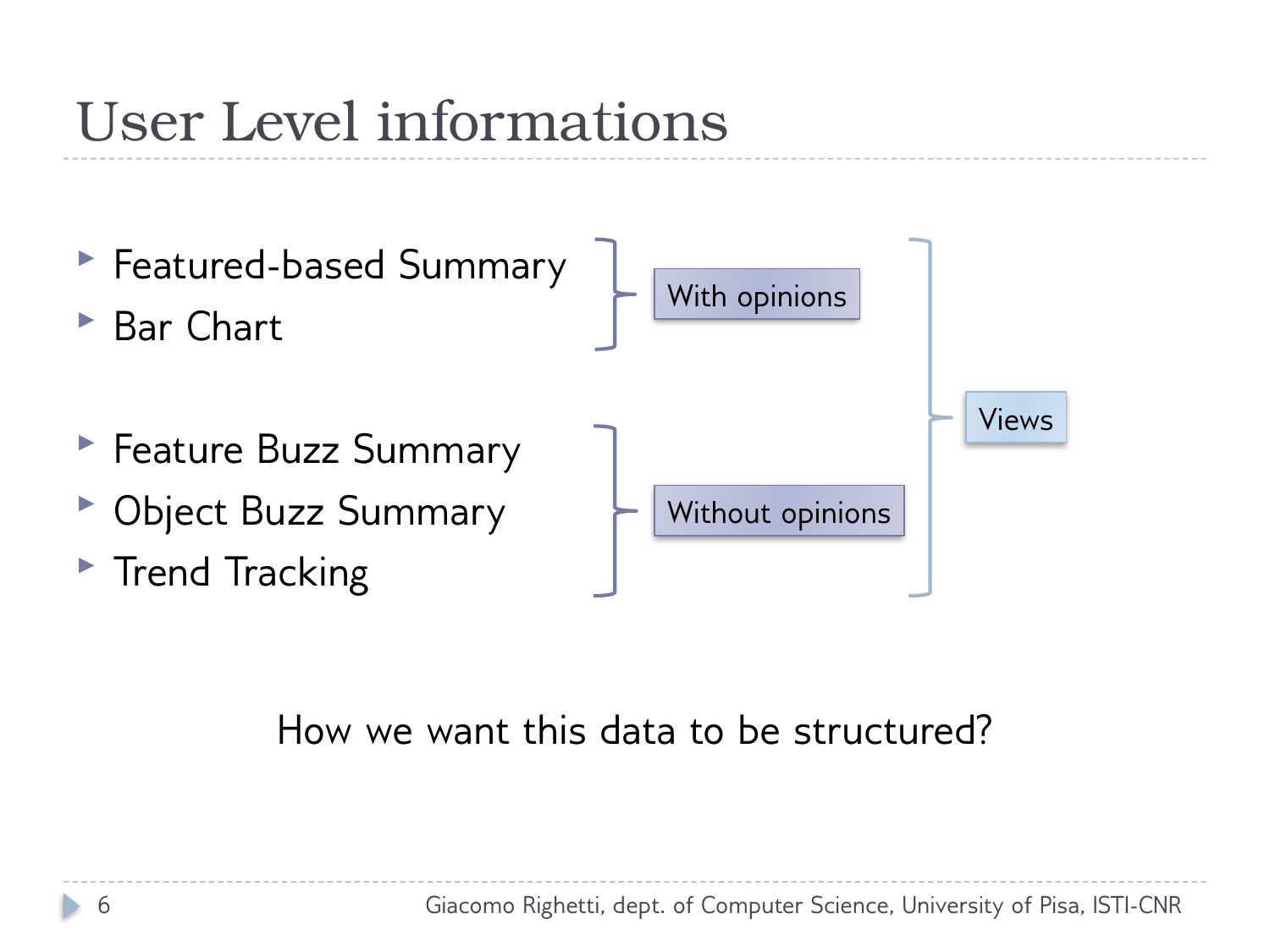

# User Level informations

Featured-based Summary
Bar Chart

Feature Buzz Summary
Object Buzz Summary
Trend Tracking

With opinions
Views

Without opinions
How we want this data to be structured?
6
Giacomo Righetti, dept. of Computer Science, University of Pisa, ISTI-CNR